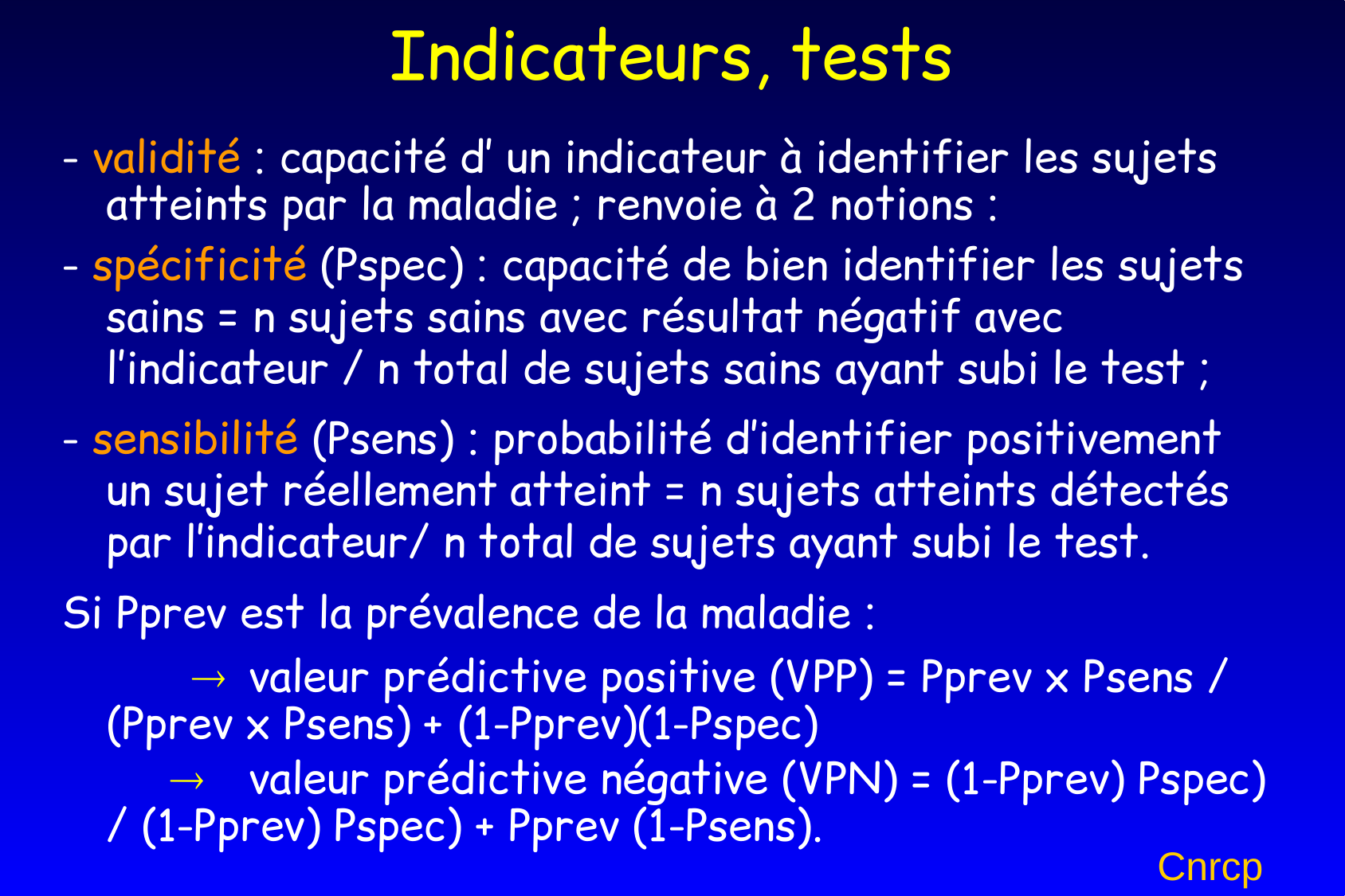

# Indicateurs, tests
- validité : capacité d’ un indicateur à identifier les sujets atteints par la maladie ; renvoie à 2 notions :
- spécificité (Pspec) : capacité de bien identifier les sujets sains = n sujets sains avec résultat négatif avec l’indicateur / n total de sujets sains ayant subi le test ;
- sensibilité (Psens) : probabilité d’identifier positivement un sujet réellement atteint = n sujets atteints détectés par l’indicateur/ n total de sujets ayant subi le test.
Si Pprev est la prévalence de la maladie :
      → valeur prédictive positive (VPP) = Pprev x Psens / (Pprev x Psens) + (1-Pprev)(1-Pspec)
     →  valeur prédictive négative (VPN) = (1-Pprev) Pspec) / (1-Pprev) Pspec) + Pprev (1-Psens).
Cnrcp